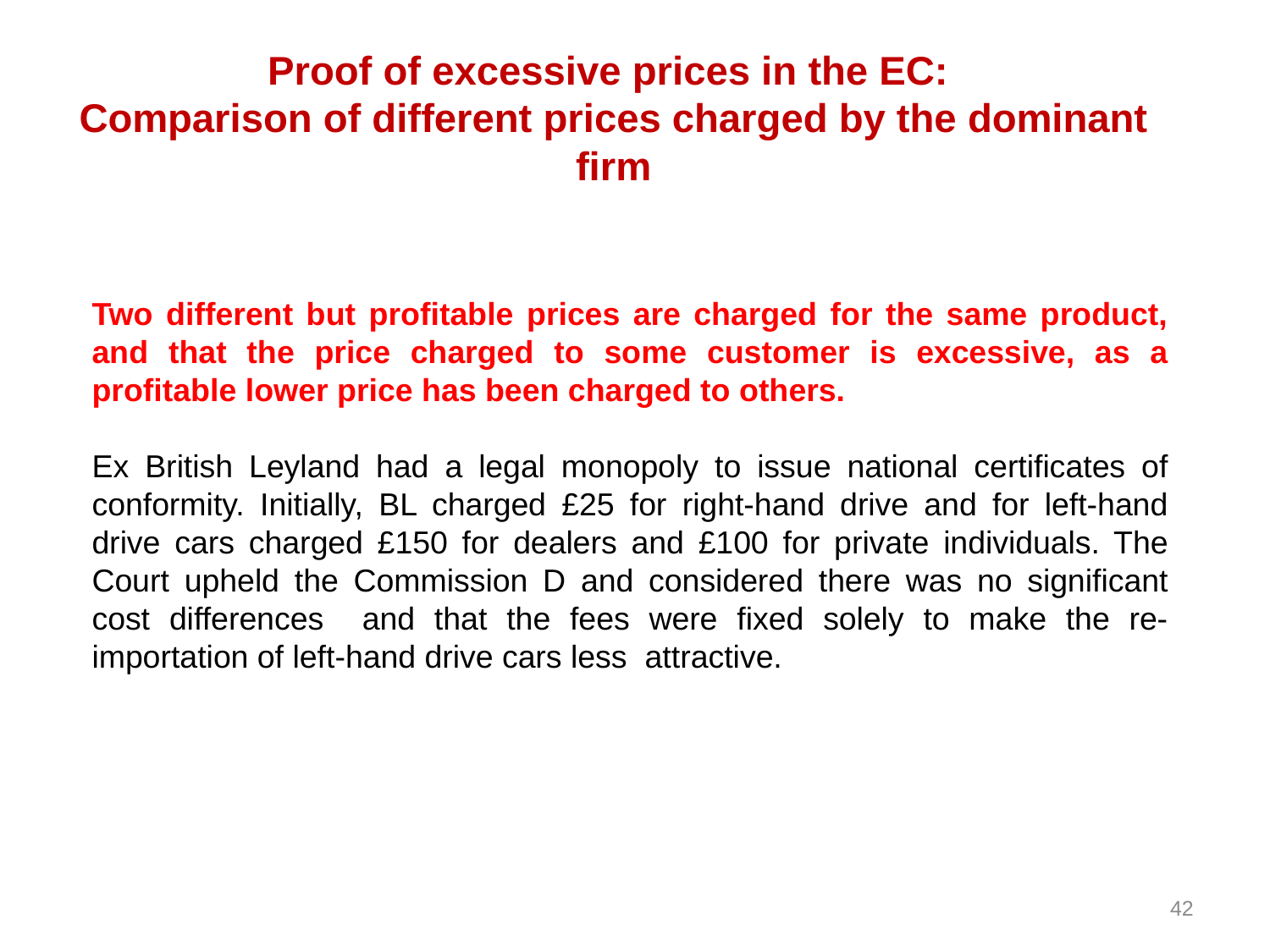

# Proof of excessive prices in the EC: Comparison of different prices charged by the dominant firm
Two different but profitable prices are charged for the same product, and that the price charged to some customer is excessive, as a profitable lower price has been charged to others.

Ex British Leyland had a legal monopoly to issue national certificates of conformity. Initially, BL charged £25 for right-hand drive and for left-hand drive cars charged £150 for dealers and £100 for private individuals. The Court upheld the Commission D and considered there was no significant cost differences  and that the fees were fixed solely to make the re-importation of left-hand drive cars less  attractive.

42